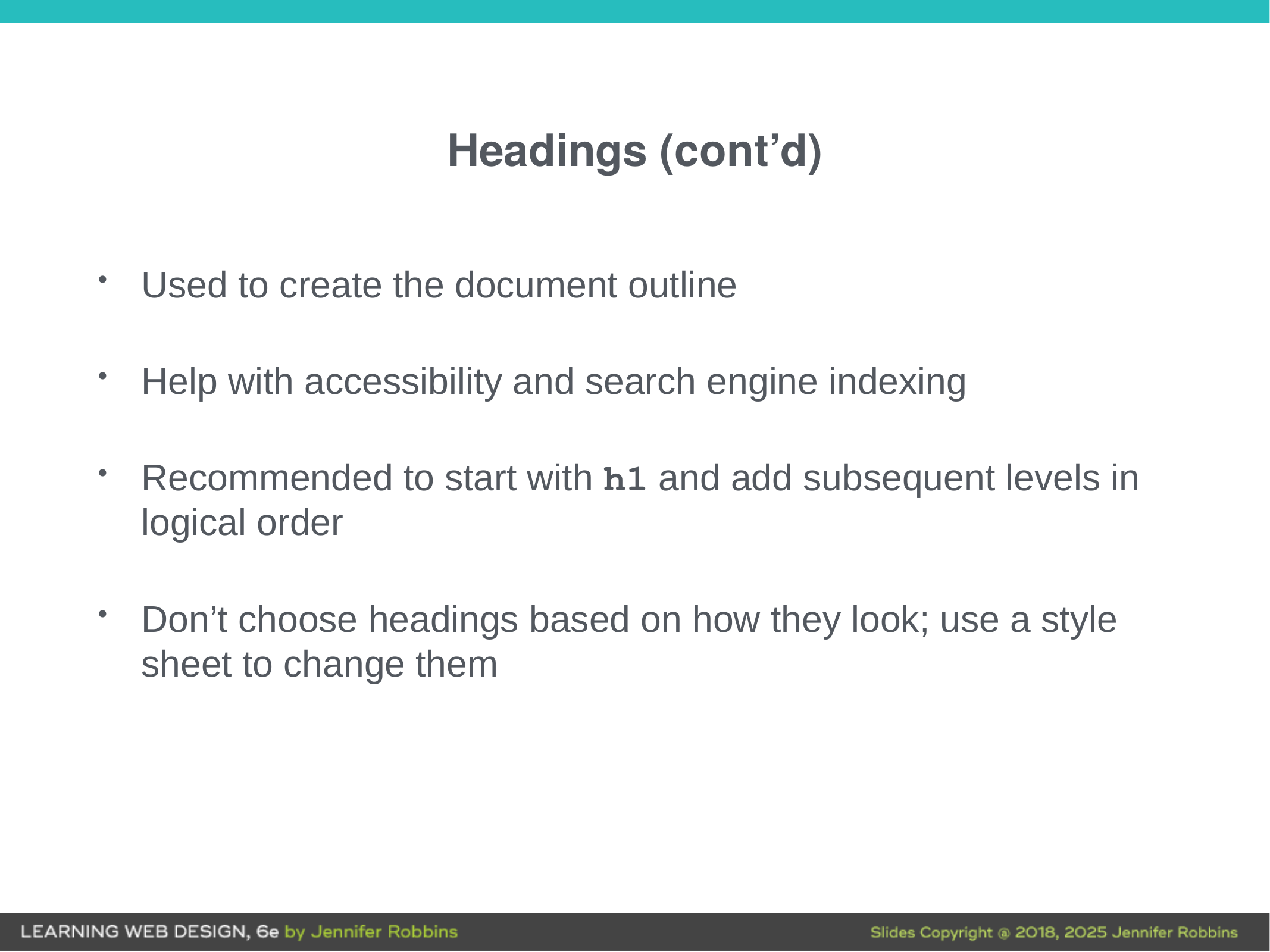

# Headings (cont’d)
Used to create the document outline
Help with accessibility and search engine indexing
Recommended to start with h1 and add subsequent levels in logical order
Don’t choose headings based on how they look; use a style sheet to change them